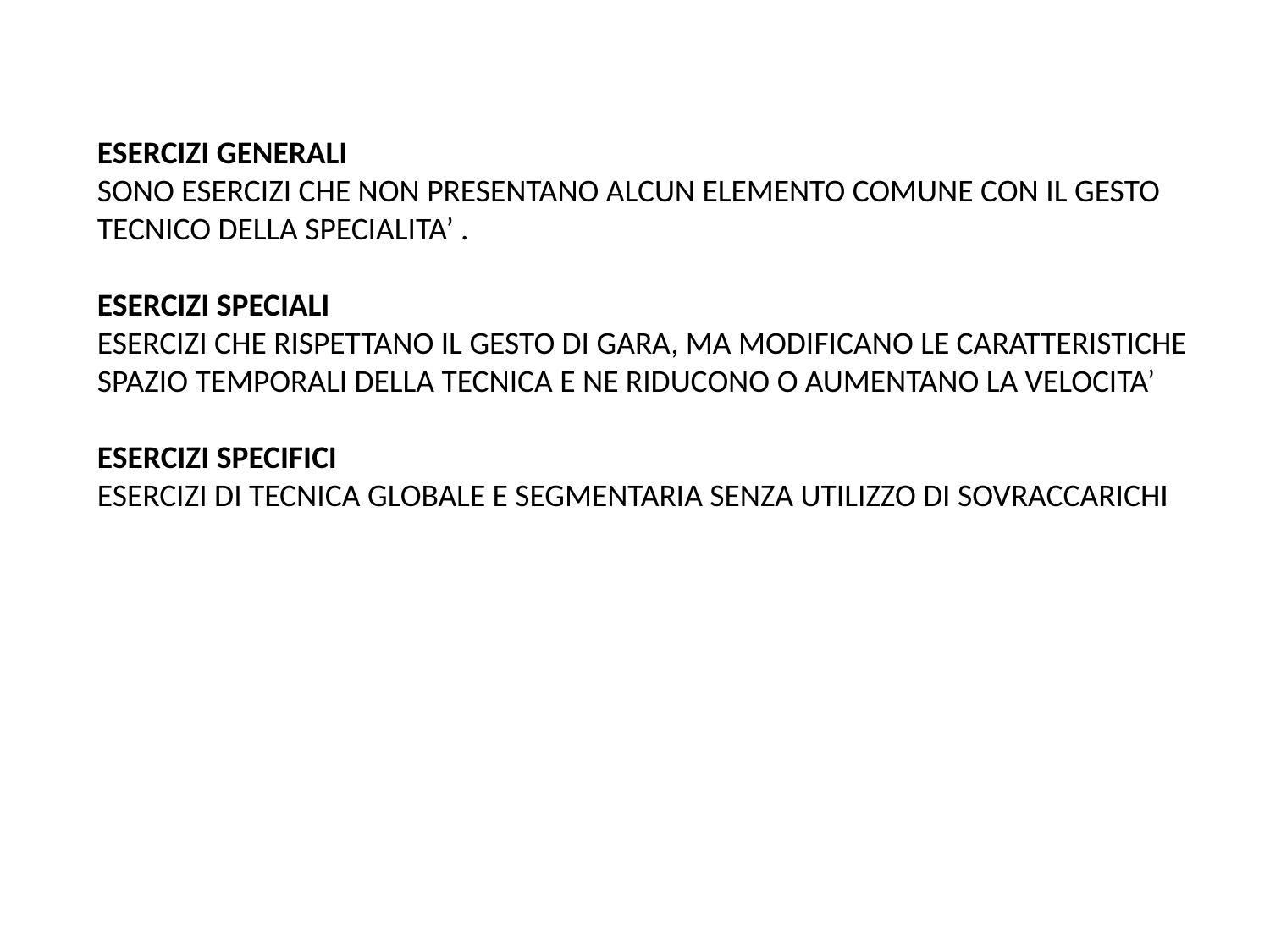

ESERCIZI GENERALI
SONO ESERCIZI CHE NON PRESENTANO ALCUN ELEMENTO COMUNE CON IL GESTO
TECNICO DELLA SPECIALITA’ .

ESERCIZI SPECIALI
ESERCIZI CHE RISPETTANO IL GESTO DI GARA, MA MODIFICANO LE CARATTERISTICHE
SPAZIO TEMPORALI DELLA TECNICA E NE RIDUCONO O AUMENTANO LA VELOCITA’

ESERCIZI SPECIFICI
ESERCIZI DI TECNICA GLOBALE E SEGMENTARIA SENZA UTILIZZO DI SOVRACCARICHI